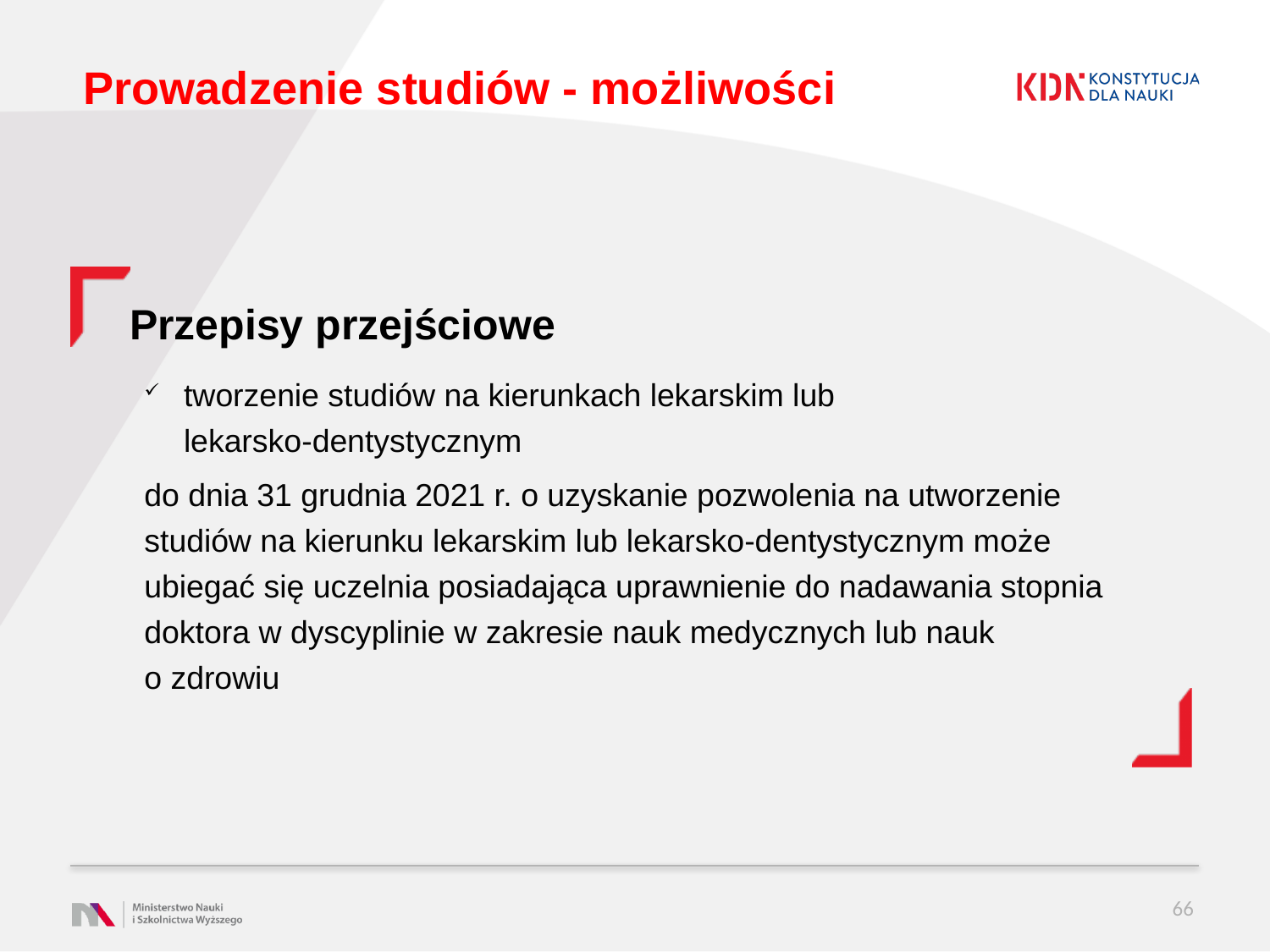

# Prowadzenie studiów - możliwości
Przepisy przejściowe
tworzenie studiów na kierunkach lekarskim lub lekarsko­­­‑dentystycznym
do dnia 31 grudnia 2021 r. o uzyskanie pozwolenia na utworzenie studiów na kierunku lekarskim lub lekarsko-dentystycznym może ubiegać się uczelnia posiadająca uprawnienie do nadawania stopnia doktora w dyscyplinie w zakresie nauk medycznych lub nauk o zdrowiu
66